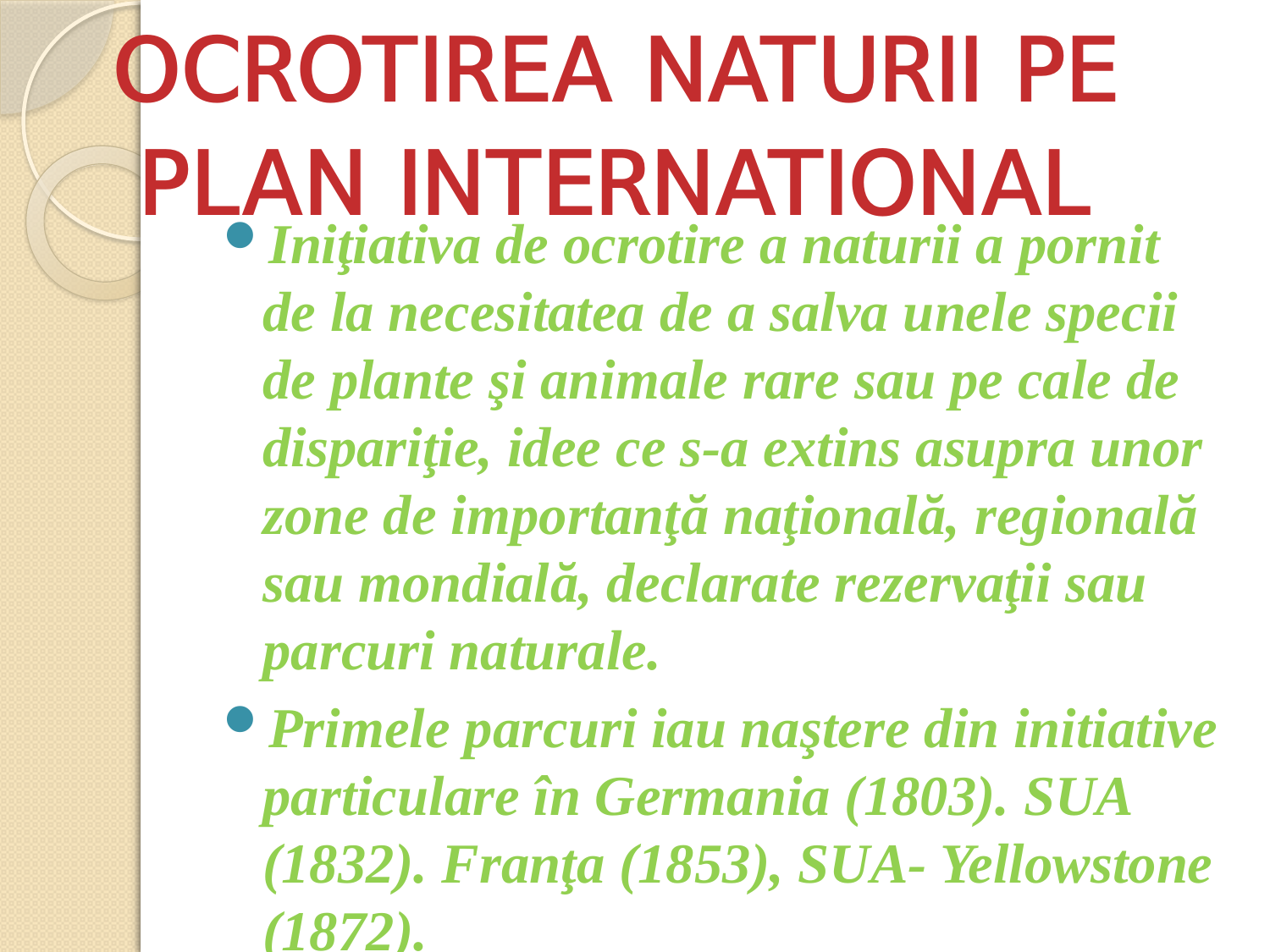

OCROTIREA NATURII PE PLAN INTERNATIONAL
Iniţiativa de ocrotire a naturii a pornit de la necesitatea de a salva unele specii de plante şi animale rare sau pe cale de dispariţie, idee ce s-a extins asupra unor zone de importanţă naţională, regională sau mondială, declarate rezervaţii sau parcuri naturale.
Primele parcuri iau naştere din initiative particulare în Germania (1803). SUA (1832). Franţa (1853), SUA- Yellowstone (1872).